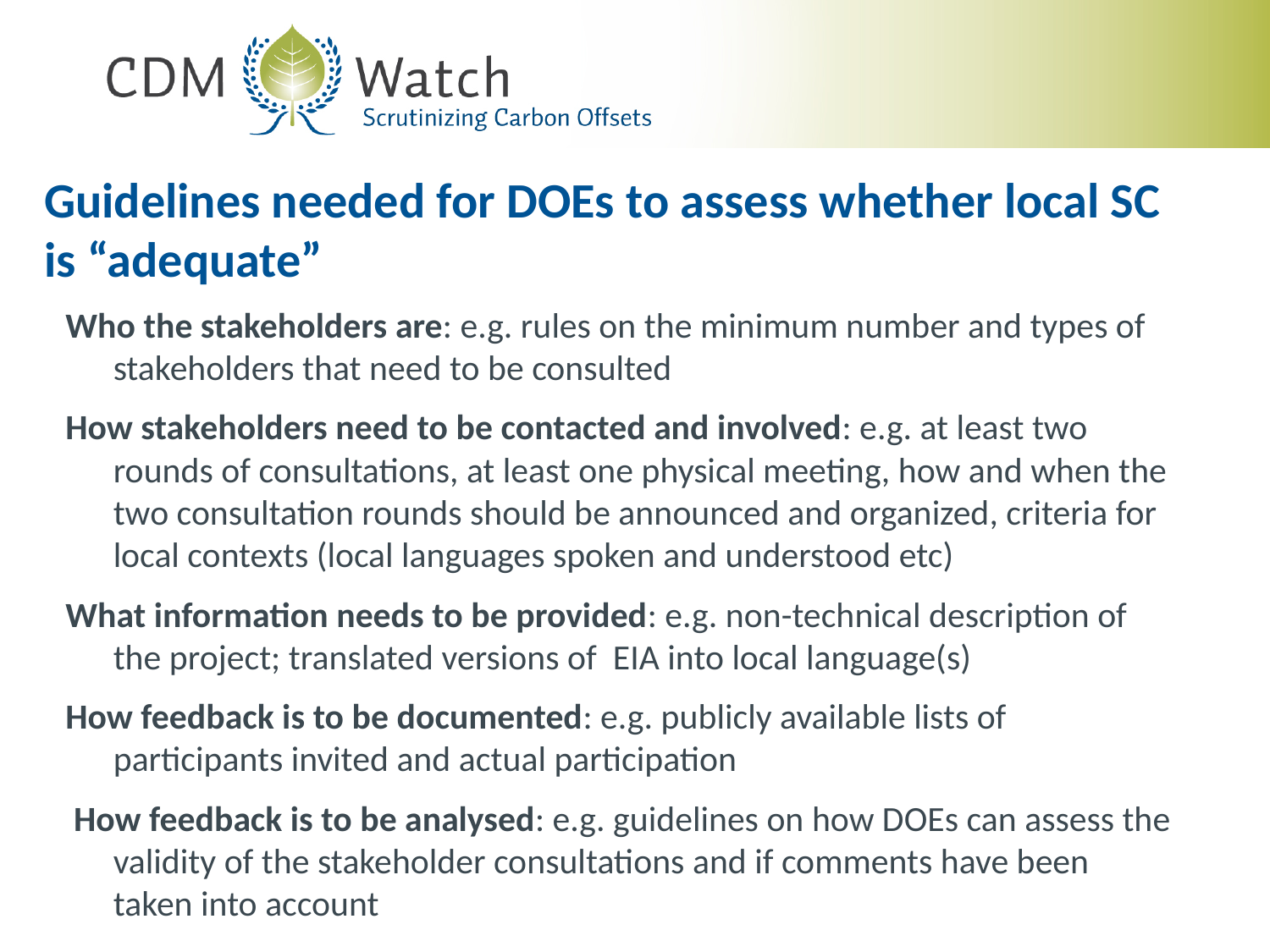

# Guidelines needed for DOEs to assess whether local SC is “adequate”
Who the stakeholders are: e.g. rules on the minimum number and types of stakeholders that need to be consulted
How stakeholders need to be contacted and involved: e.g. at least two rounds of consultations, at least one physical meeting, how and when the two consultation rounds should be announced and organized, criteria for local contexts (local languages spoken and understood etc)
What information needs to be provided: e.g. non-technical description of the project; translated versions of  EIA into local language(s)
How feedback is to be documented: e.g. publicly available lists of participants invited and actual participation
 How feedback is to be analysed: e.g. guidelines on how DOEs can assess the validity of the stakeholder consultations and if comments have been taken into account